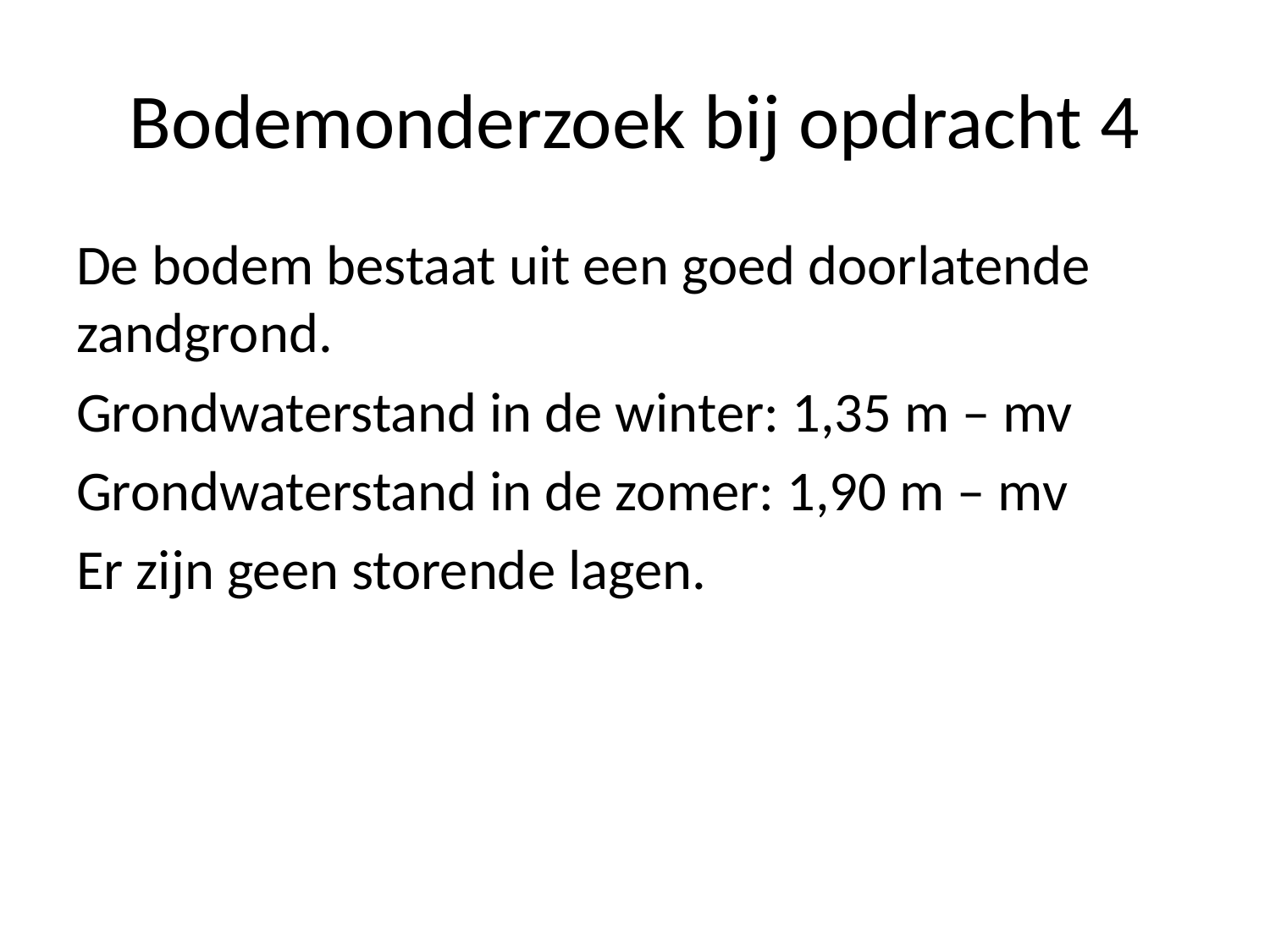

# Bodemonderzoek bij opdracht 4
De bodem bestaat uit een goed doorlatende zandgrond.
Grondwaterstand in de winter: 1,35 m – mv
Grondwaterstand in de zomer: 1,90 m – mv
Er zijn geen storende lagen.